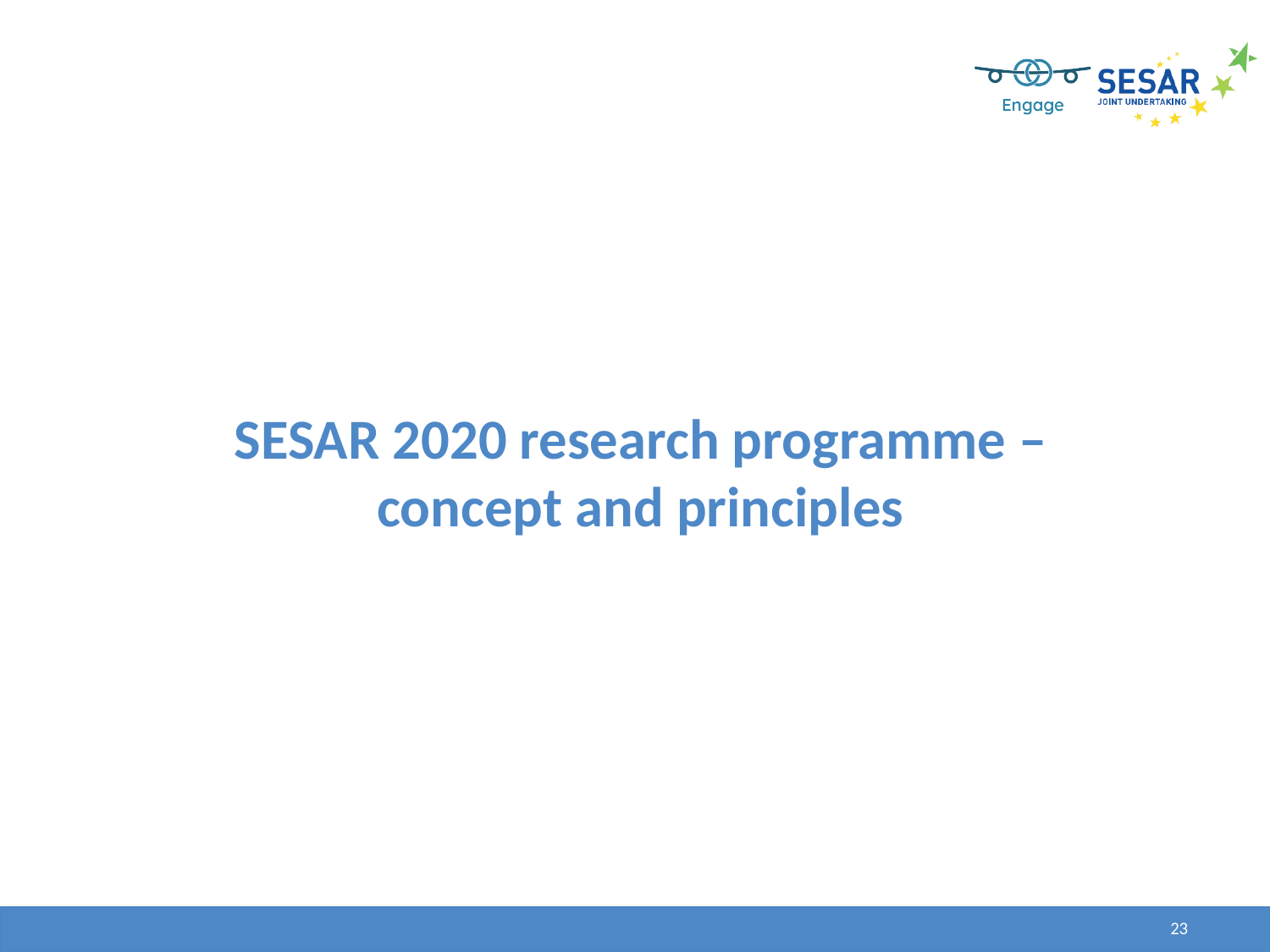

# SESAR 2020 research programme – concept and principles
23